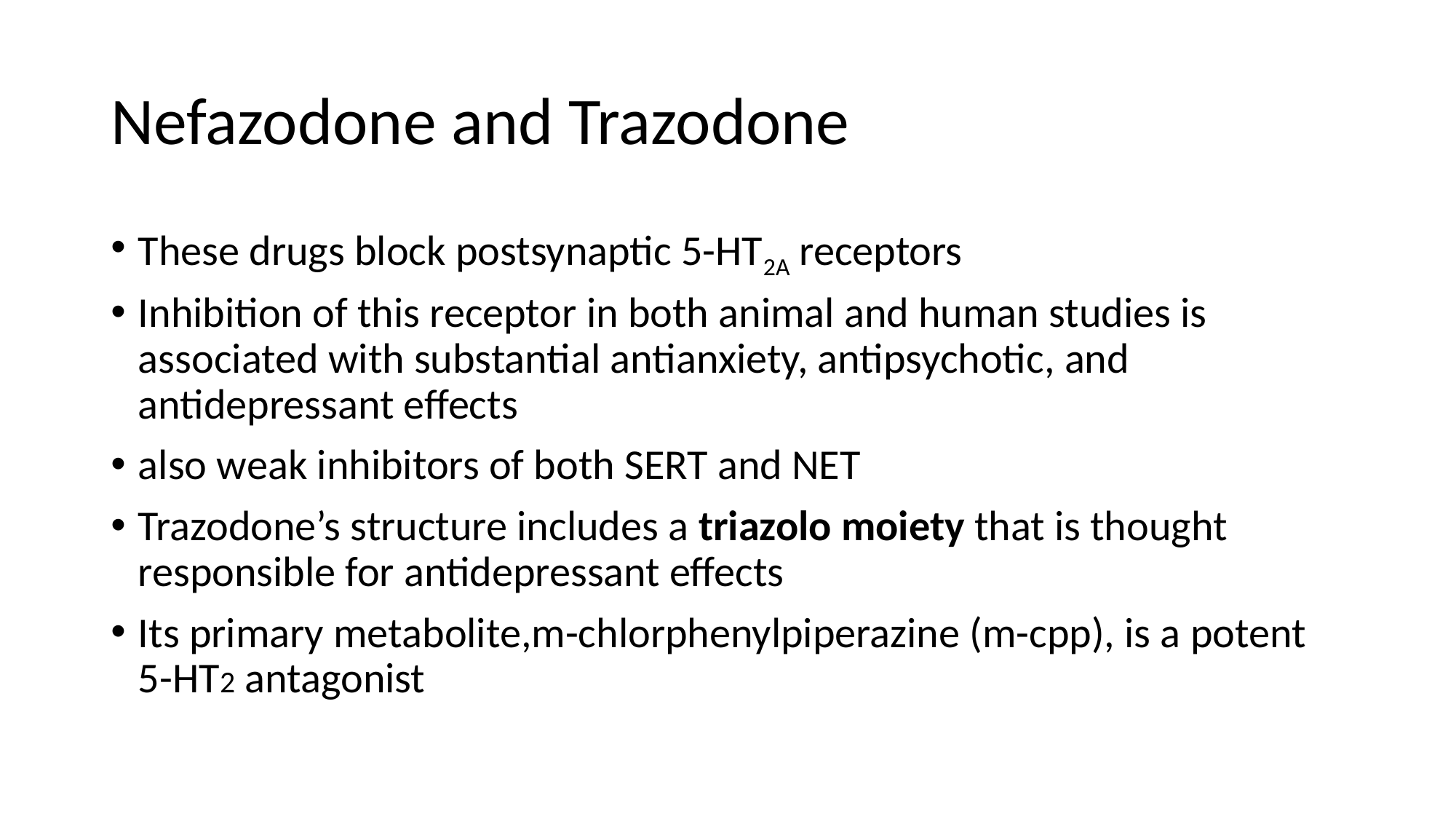

# Nefazodone and Trazodone
These drugs block postsynaptic 5-HT2A receptors
Inhibition of this receptor in both animal and human studies is associated with substantial antianxiety, antipsychotic, and antidepressant effects
also weak inhibitors of both SERT and NET
Trazodone’s structure includes a triazolo moiety that is thought responsible for antidepressant effects
Its primary metabolite,m-chlorphenylpiperazine (m-cpp), is a potent 5-HT2 antagonist